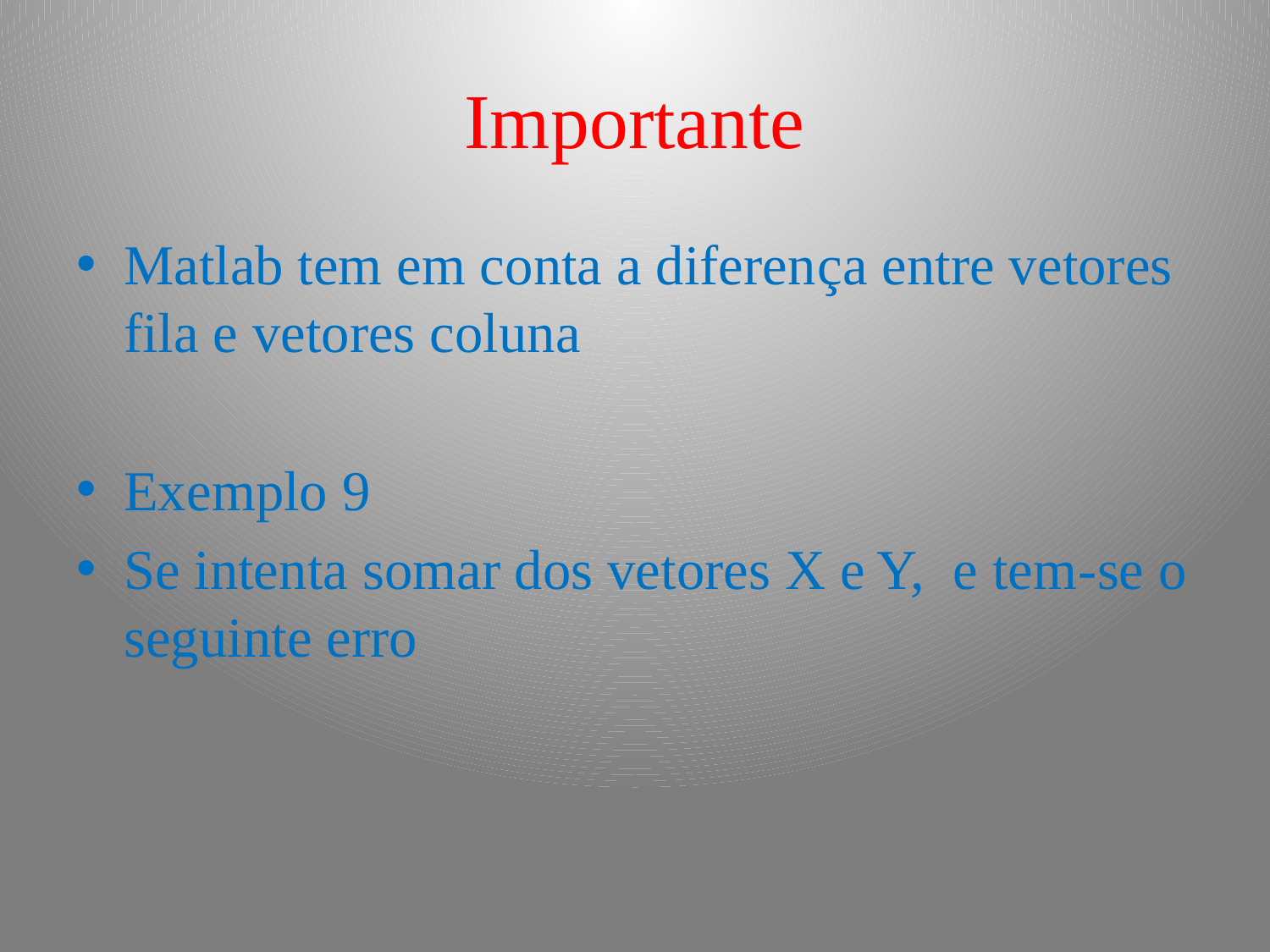

# Importante
Matlab tem em conta a diferença entre vetores fila e vetores coluna

Exemplo 9
Se intenta somar dos vetores X e Y,  e tem-se o seguinte erro